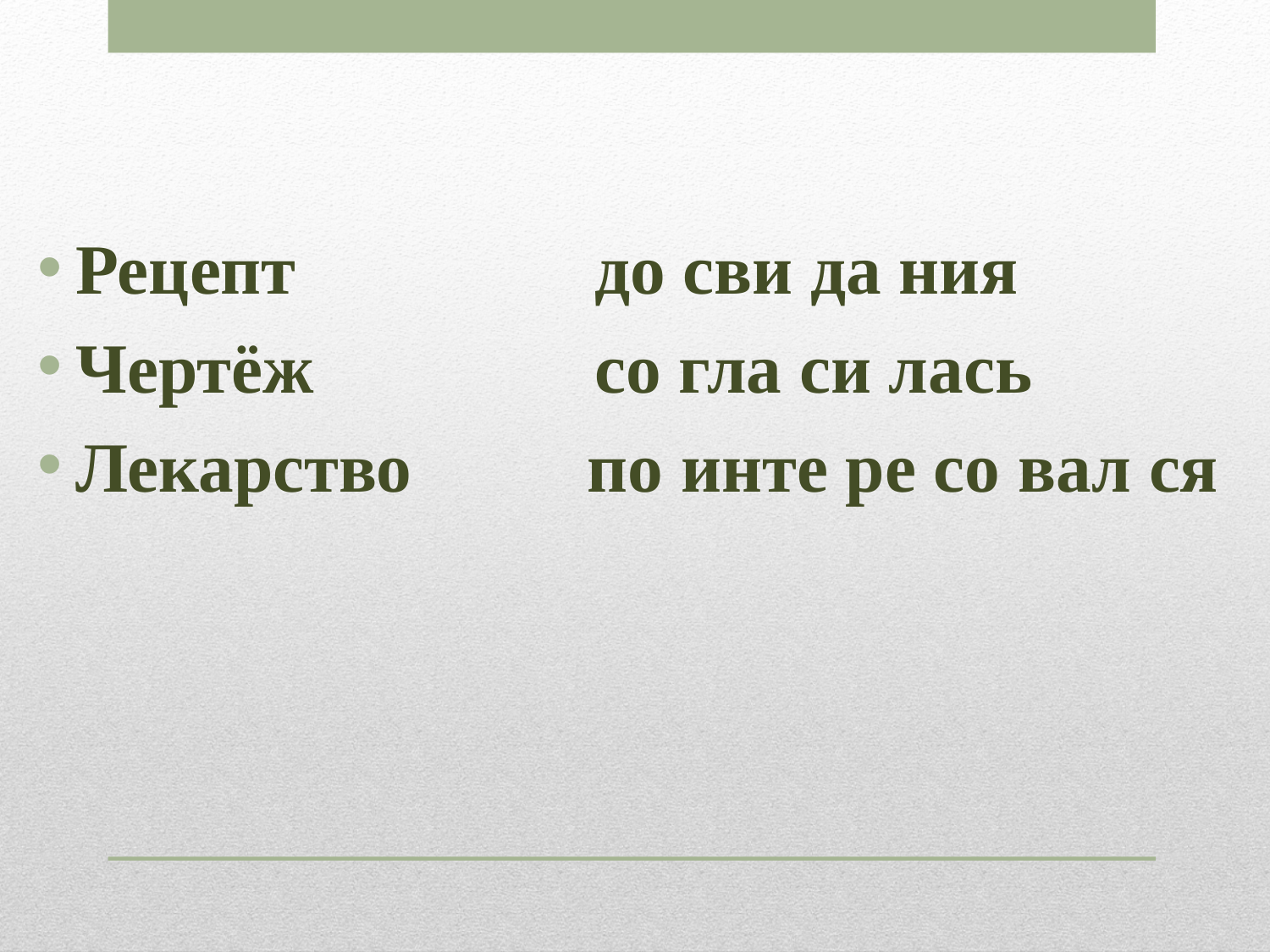

Рецепт                 до сви да ния
Чертёж                со гла си лась
Лекарство          по инте ре со вал ся
#